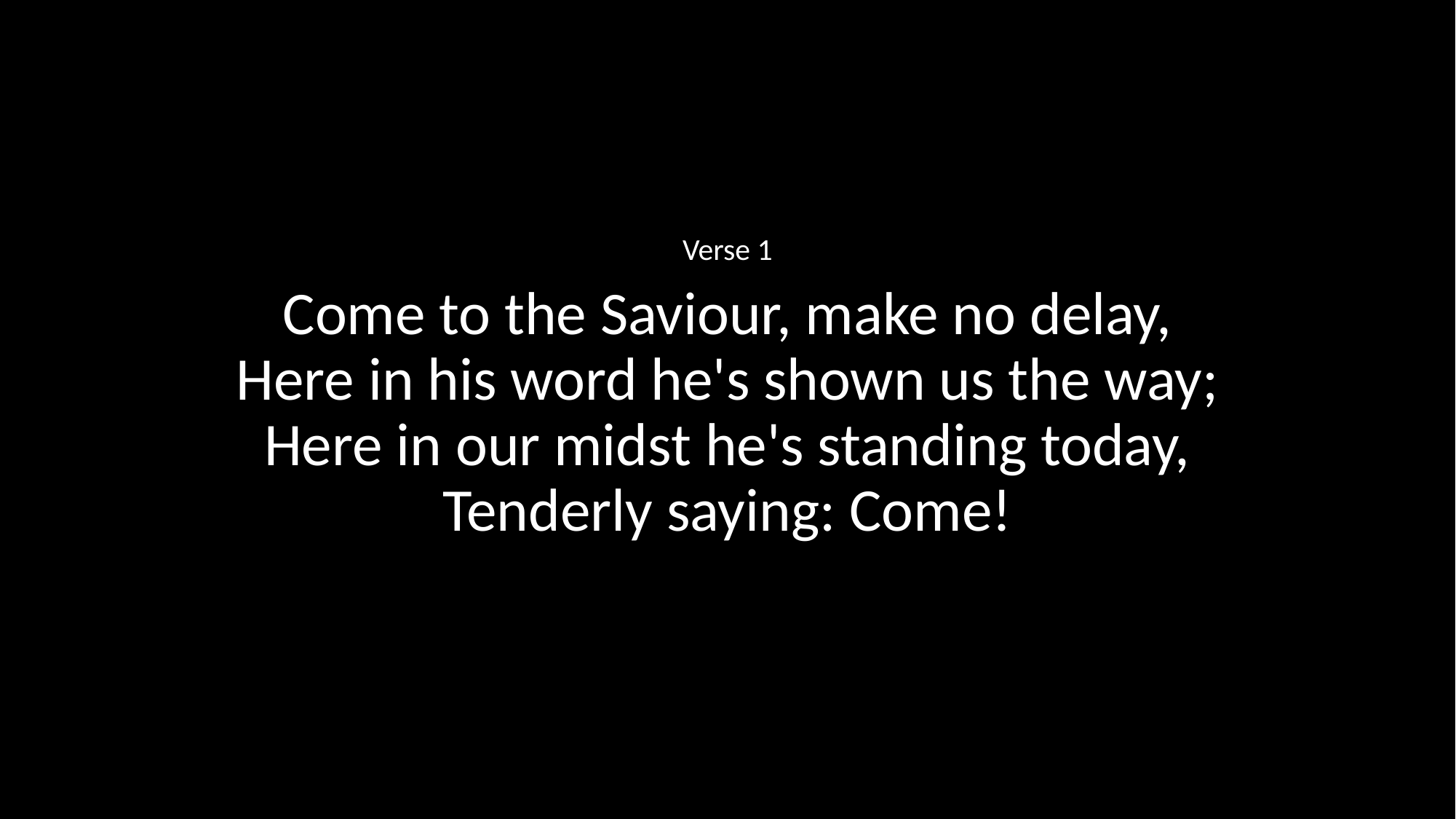

Verse 1
Come to the Saviour, make no delay,
Here in his word he's shown us the way;
Here in our midst he's standing today,
Tenderly saying: Come!